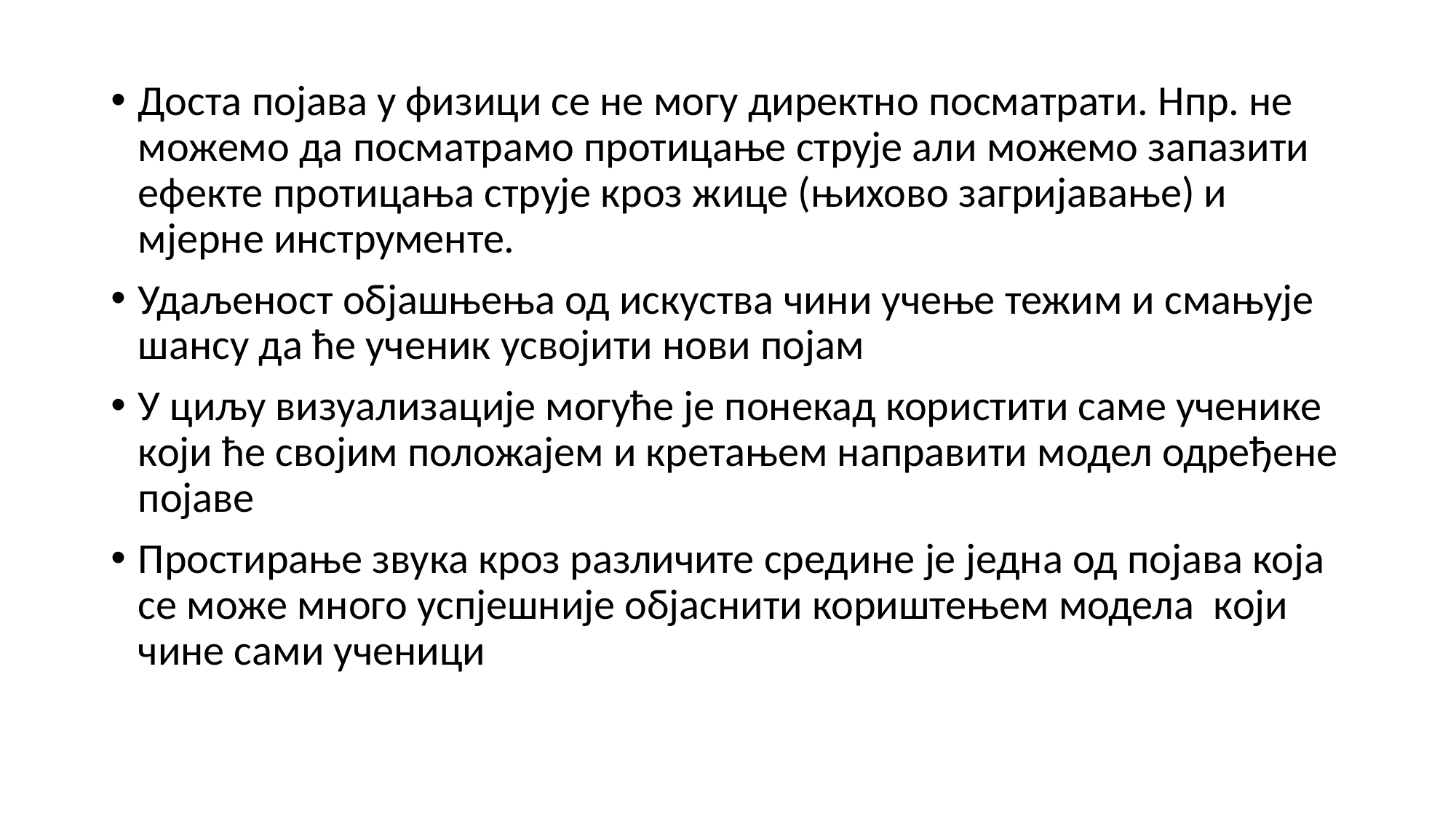

Доста појава у физици се не могу директно посматрати. Нпр. не можемо да посматрамо протицање струје али можемо запазити ефекте протицања струје кроз жице (њихово загријавање) и мјерне инструменте.
Удаљеност објашњења од искуства чини учење тежим и смањује шансу да ће ученик усвојити нови појам
У циљу визуализације могуће је понекад користити саме ученике који ће својим положајем и кретањем направити модел одређене појаве
Простирање звука кроз различите средине је једна од појава која се може много успјешније објаснити кориштењем модела  који чине сами ученици